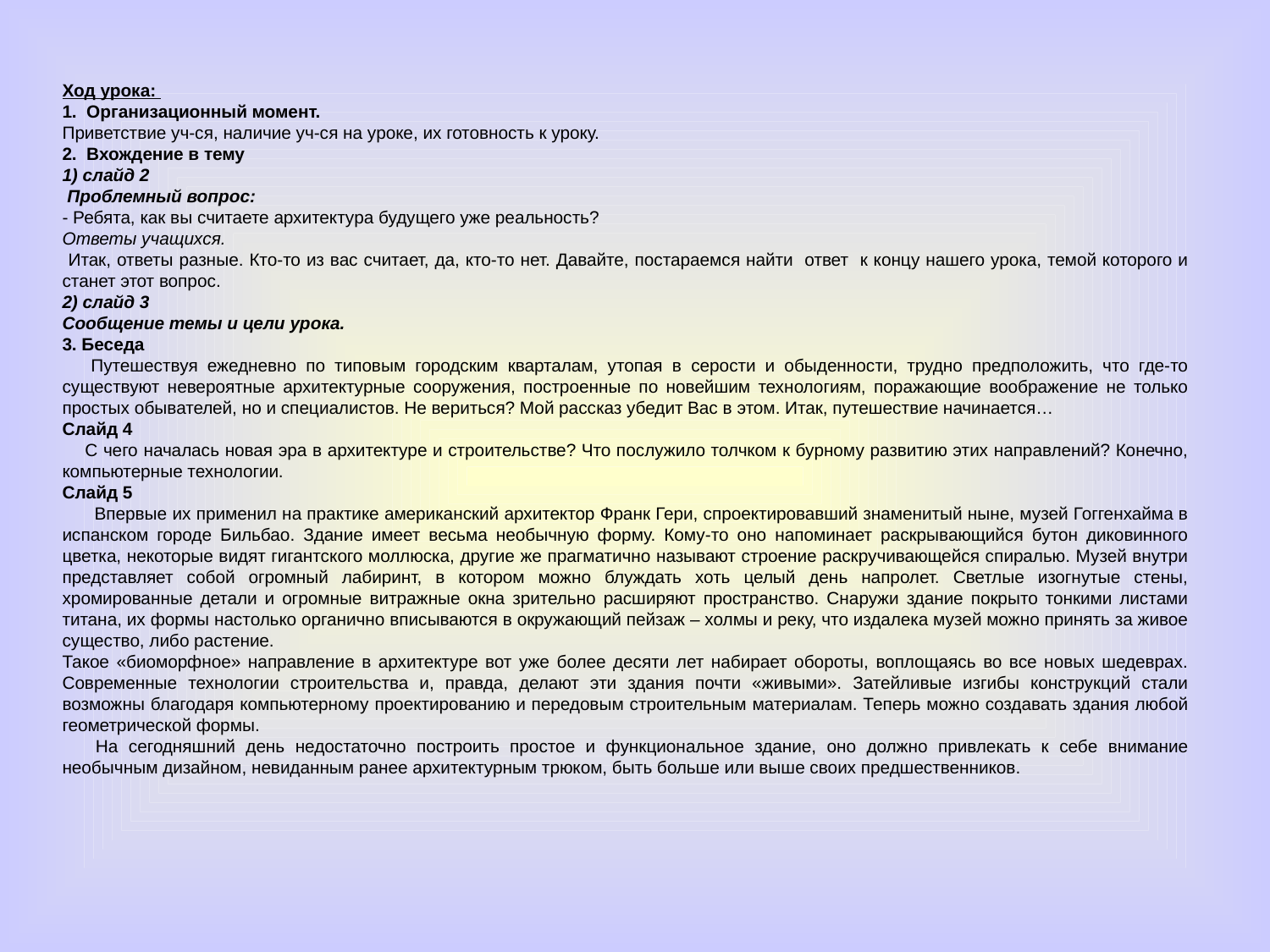

Ход урока:
1.  Организационный момент.
Приветствие уч-ся, наличие уч-ся на уроке, их готовность к уроку.
2.  Вхождение в тему
1) слайд 2
 Проблемный вопрос:
- Ребята, как вы считаете архитектура будущего уже реальность?
Ответы учащихся.
 Итак, ответы разные. Кто-то из вас считает, да, кто-то нет. Давайте, постараемся найти  ответ  к концу нашего урока, темой которого и станет этот вопрос.
2) слайд 3
Сообщение темы и цели урока.
3. Беседа
   Путешествуя ежедневно по типовым городским кварталам, утопая в серости и обыденности, трудно предположить, что где-то существуют невероятные архитектурные сооружения, построенные по новейшим технологиям, поражающие воображение не только простых обывателей, но и специалистов. Не вериться? Мой рассказ убедит Вас в этом. Итак, путешествие начинается…
Слайд 4
    С чего началась новая эра в архитектуре и строительстве? Что послужило толчком к бурному развитию этих направлений? Конечно, компьютерные технологии.
Слайд 5
      Впервые их применил на практике американский архитектор Франк Гери, спроектировавший знаменитый ныне, музей Гоггенхайма в испанском городе Бильбао. Здание имеет весьма необычную форму. Кому-то оно напоминает раскрывающийся бутон диковинного цветка, некоторые видят гигантского моллюска, другие же прагматично называют строение раскручивающейся спиралью. Музей внутри представляет собой огромный лабиринт, в котором можно блуждать хоть целый день напролет. Светлые изогнутые стены, хромированные детали и огромные витражные окна зрительно расширяют пространство. Снаружи здание покрыто тонкими листами титана, их формы настолько органично вписываются в окружающий пейзаж – холмы и реку, что издалека музей можно принять за живое существо, либо растение.
Такое «биоморфное» направление в архитектуре вот уже более десяти лет набирает обороты, воплощаясь во все новых шедеврах. Современные технологии строительства и, правда, делают эти здания почти «живыми». Затейливые изгибы конструкций стали возможны благодаря компьютерному проектированию и передовым строительным материалам. Теперь можно создавать здания любой геометрической формы.
   На сегодняшний день недостаточно построить простое и функциональное здание, оно должно привлекать к себе внимание необычным дизайном, невиданным ранее архитектурным трюком, быть больше или выше своих предшественников.